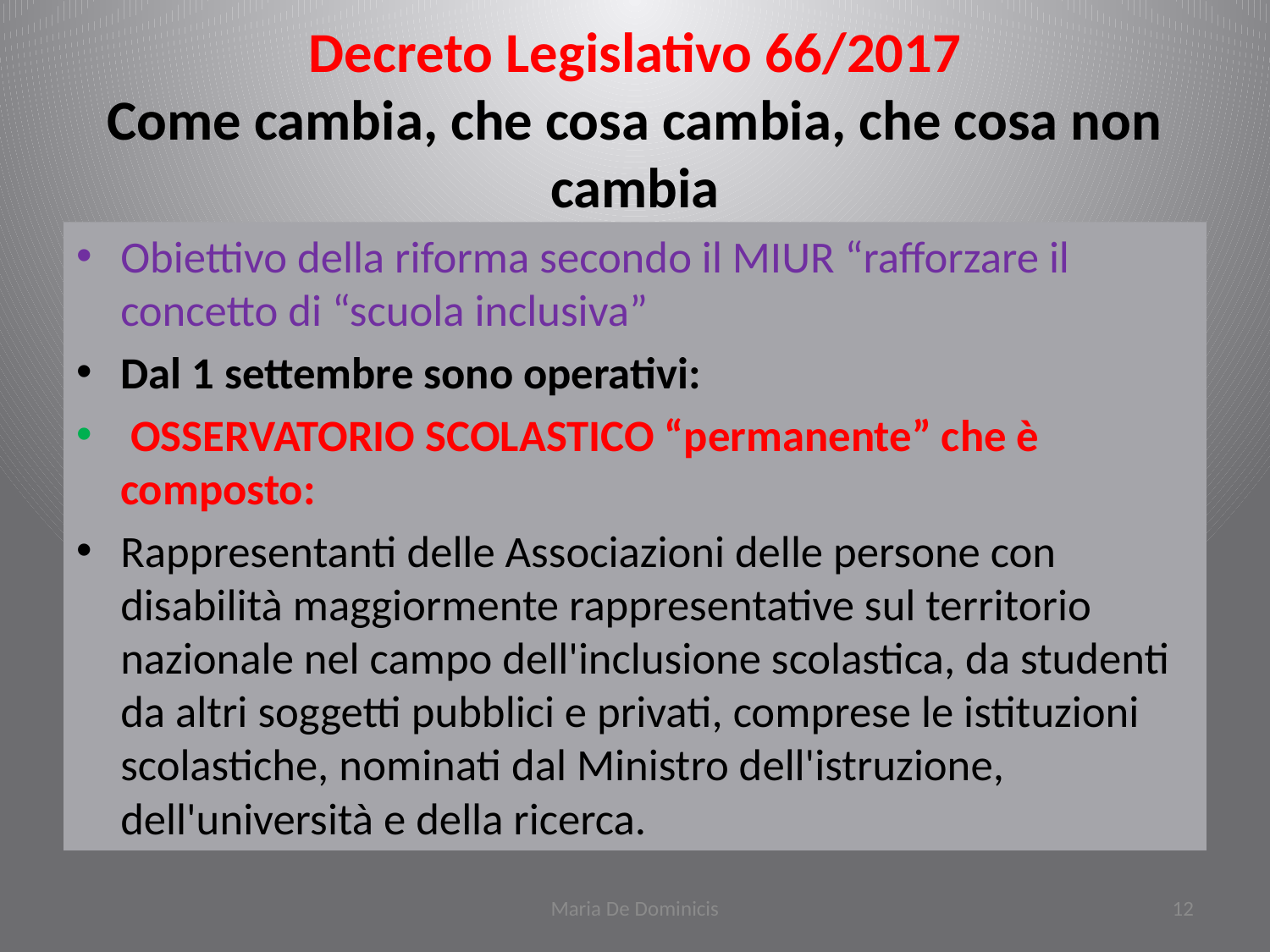

# Decreto Legislativo 66/2017 Come cambia, che cosa cambia, che cosa non cambia
Obiettivo della riforma secondo il MIUR “rafforzare il concetto di “scuola inclusiva”
Dal 1 settembre sono operativi:
 OSSERVATORIO SCOLASTICO “permanente” che è composto:
Rappresentanti delle Associazioni delle persone con disabilità maggiormente rappresentative sul territorio nazionale nel campo dell'inclusione scolastica, da studenti da altri soggetti pubblici e privati, comprese le istituzioni scolastiche, nominati dal Ministro dell'istruzione, dell'università e della ricerca.
Maria De Dominicis
12